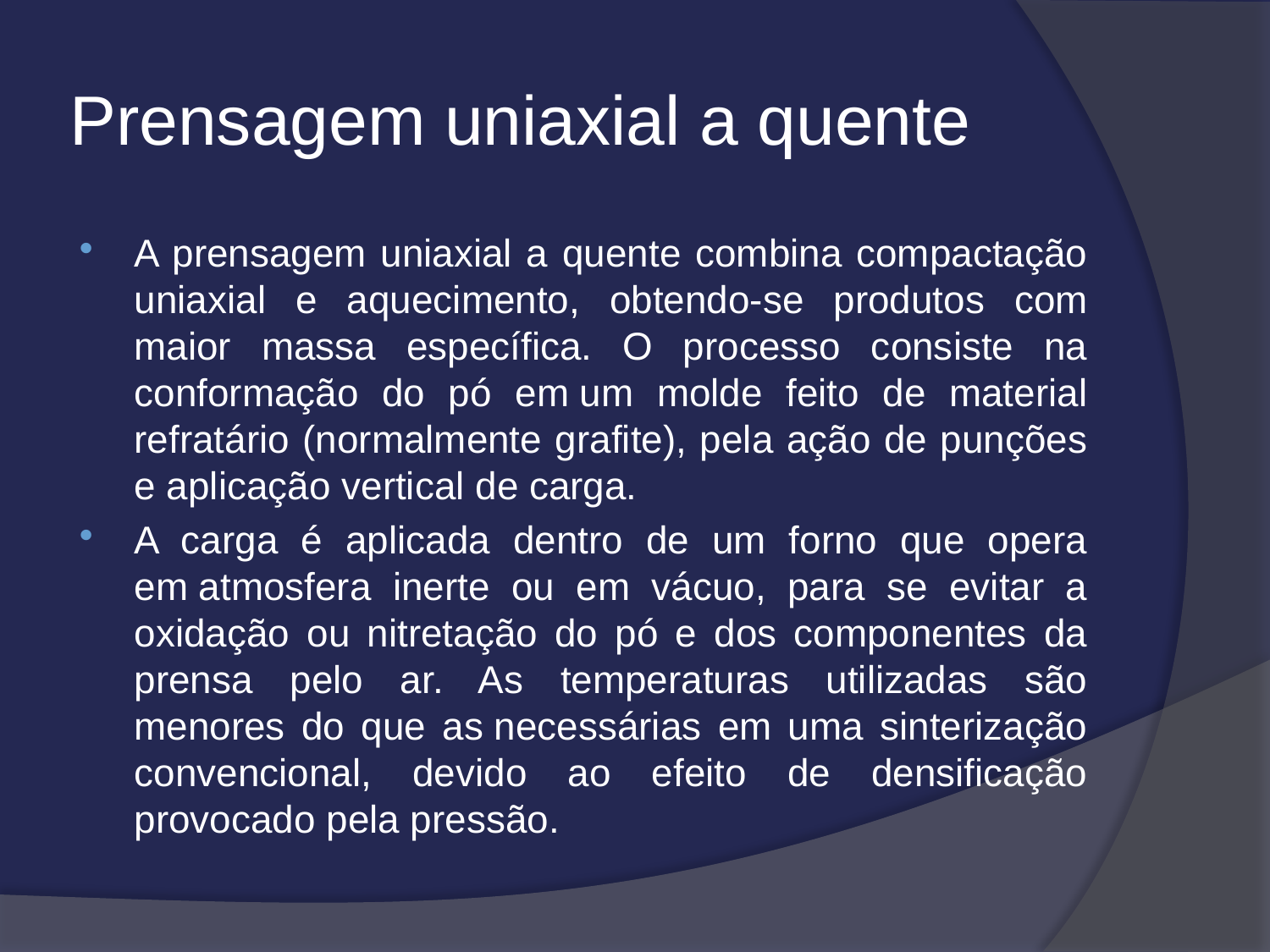

# Prensagem uniaxial a quente
A prensagem uniaxial a quente combina compactação uniaxial e aquecimento, obtendo-se produtos com maior massa específica. O processo consiste na conformação do pó em um molde feito de material refratário (normalmente grafite), pela ação de punções e aplicação vertical de carga.
A carga é aplicada dentro de um forno que opera em atmosfera inerte ou em vácuo, para se evitar a oxidação ou nitretação do pó e dos componentes da prensa pelo ar. As temperaturas utilizadas são menores do que as necessárias em uma sinterização convencional, devido ao efeito de densificação provocado pela pressão.